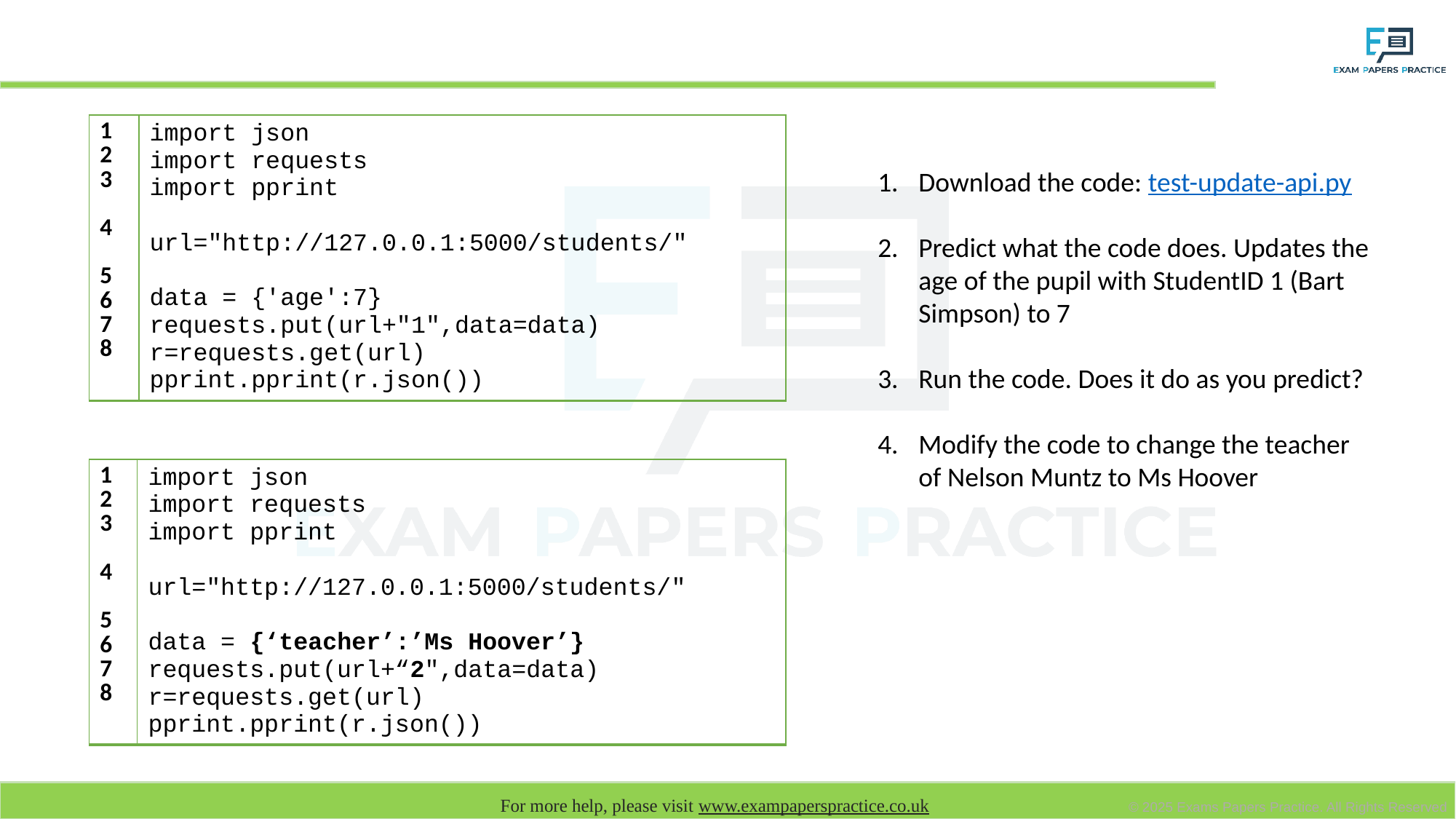

# UPDATE
| 1 2 3 4 5 6 7 8 | import json import requests import pprint url="http://127.0.0.1:5000/students/" data = {'age':7} requests.put(url+"1",data=data) r=requests.get(url) pprint.pprint(r.json()) |
| --- | --- |
Download the code: test-update-api.py

Predict what the code does. Updates the age of the pupil with StudentID 1 (Bart Simpson) to 7

Run the code. Does it do as you predict?

Modify the code to change the teacher of Nelson Muntz to Ms Hoover

| 1 2 3 4 5 6 7 8 | import json import requests import pprint url="http://127.0.0.1:5000/students/" data = {‘teacher’:’Ms Hoover’} requests.put(url+“2",data=data) r=requests.get(url) pprint.pprint(r.json()) |
| --- | --- |